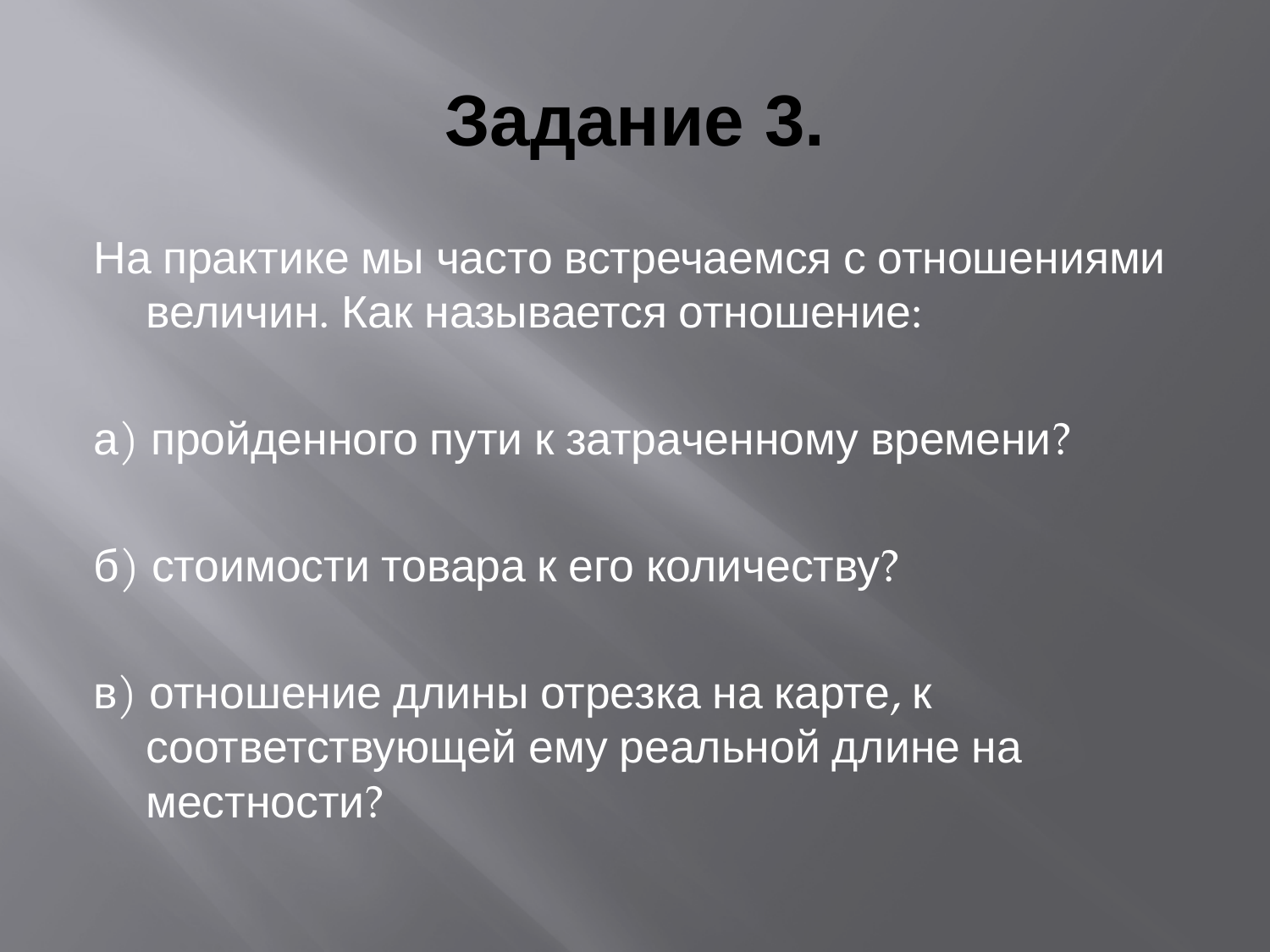

# Задание 3.
На практике мы часто встречаемся с отношениями величин. Как называется отношение:

а) пройденного пути к затраченному времени?

б) стоимости товара к его количеству?

в) отношение длины отрезка на карте, к соответствующей ему реальной длине на местности?